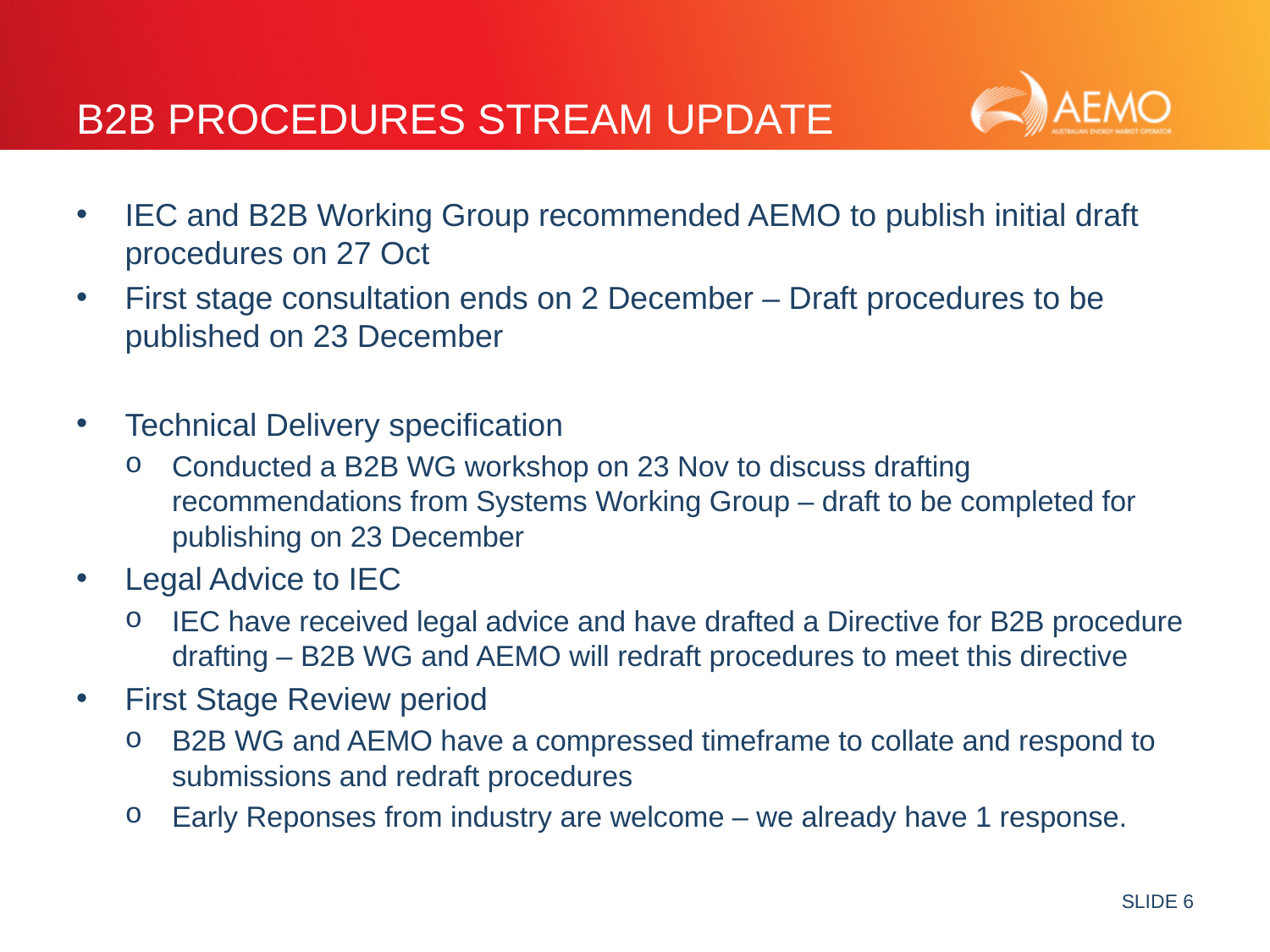

# B2B Procedures STREAM UPDATE
IEC and B2B Working Group recommended AEMO to publish initial draft procedures on 27 Oct
First stage consultation ends on 2 December – Draft procedures to be published on 23 December

Technical Delivery specification
Conducted a B2B WG workshop on 23 Nov to discuss drafting recommendations from Systems Working Group – draft to be completed for publishing on 23 December
Legal Advice to IEC
IEC have received legal advice and have drafted a Directive for B2B procedure drafting – B2B WG and AEMO will redraft procedures to meet this directive
First Stage Review period
B2B WG and AEMO have a compressed timeframe to collate and respond to submissions and redraft procedures
Early Reponses from industry are welcome – we already have 1 response.